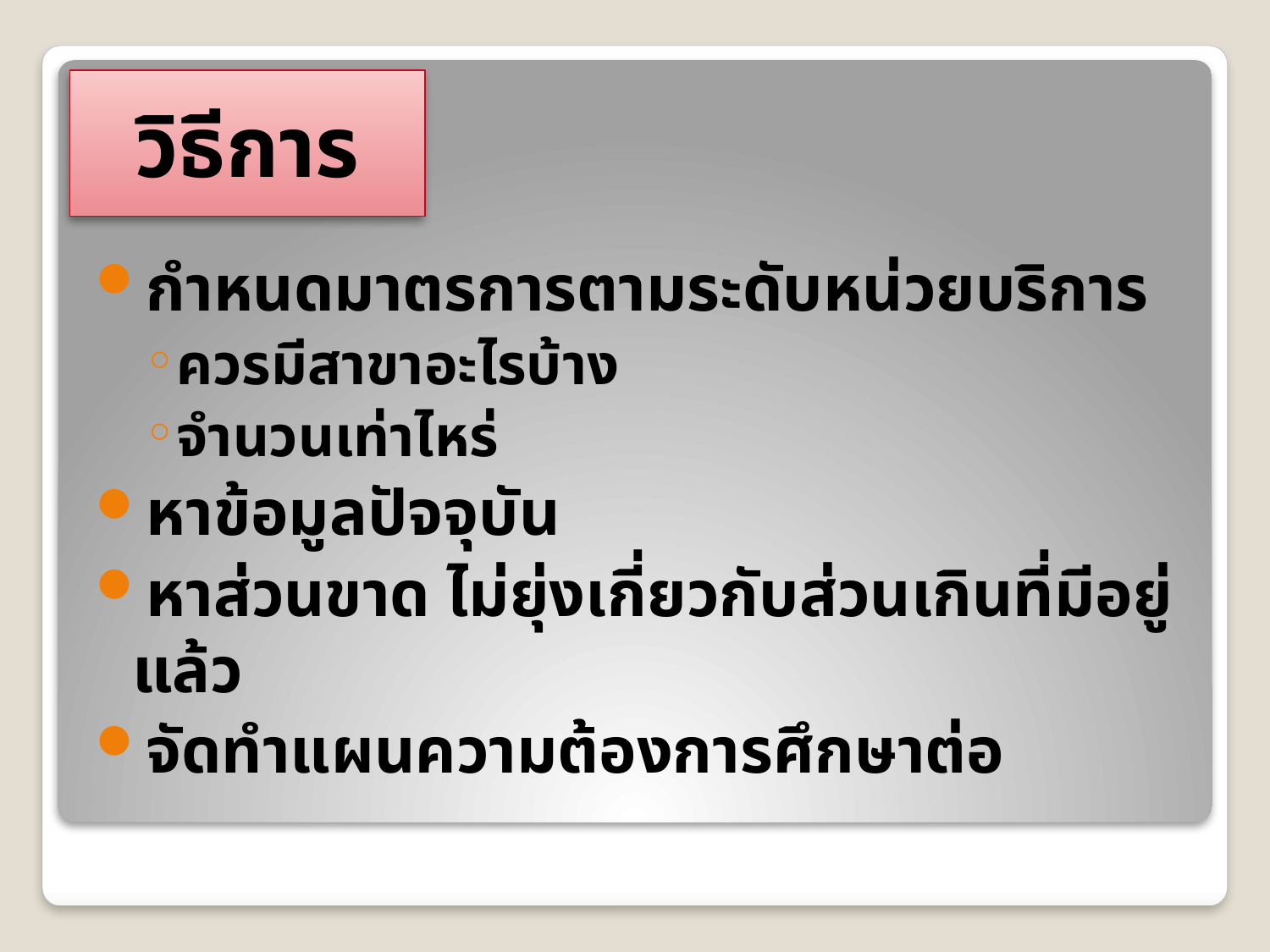

# วิธีการ
กำหนดมาตรการตามระดับหน่วยบริการ
ควรมีสาขาอะไรบ้าง
จำนวนเท่าไหร่
หาข้อมูลปัจจุบัน
หาส่วนขาด ไม่ยุ่งเกี่ยวกับส่วนเกินที่มีอยู่แล้ว
จัดทำแผนความต้องการศึกษาต่อ